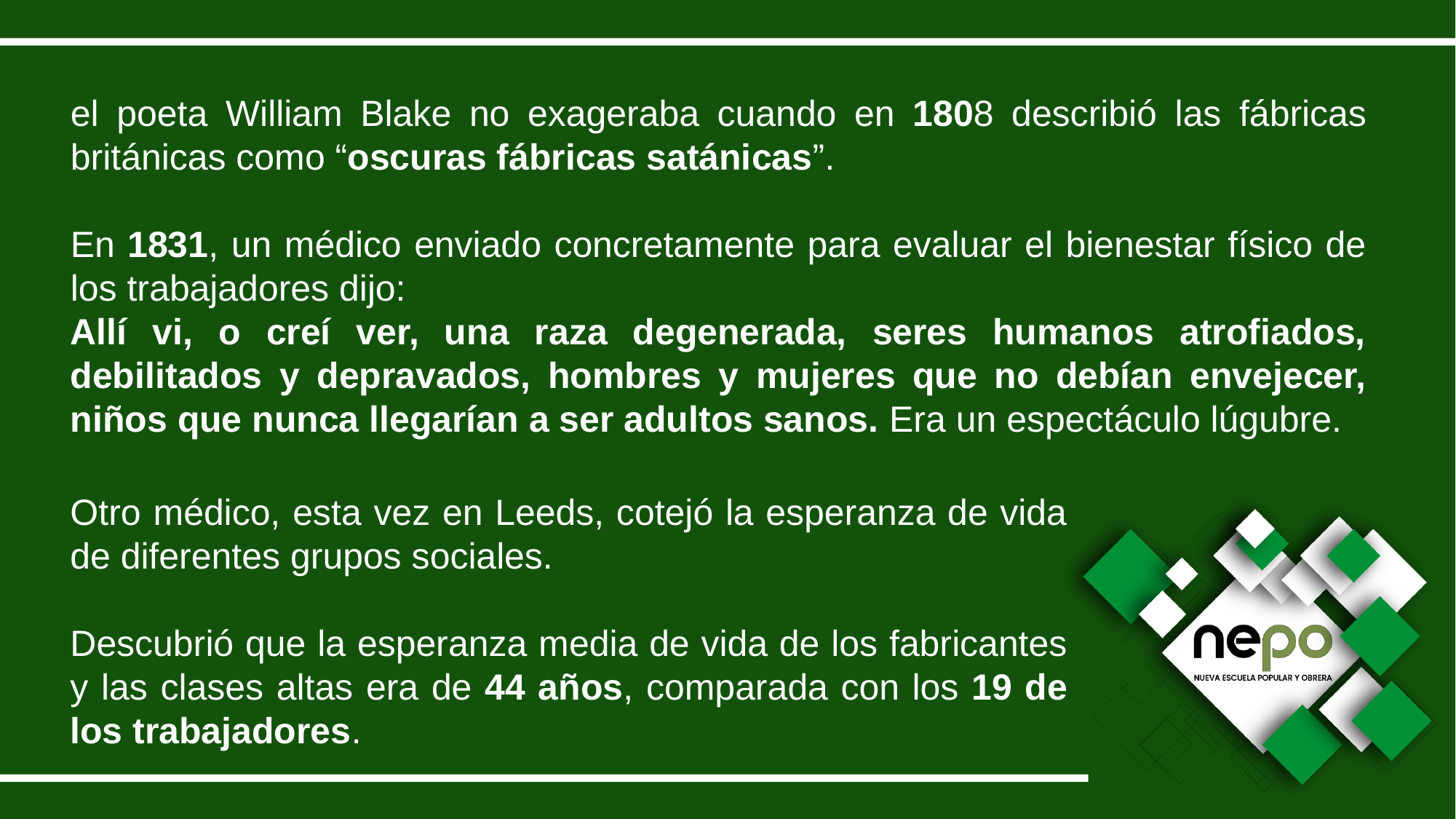

el poeta William Blake no exageraba cuando en 1808 describió las fábricas británicas como “oscuras fábricas satánicas”.

En 1831, un médico enviado concretamente para evaluar el bienestar físico de los trabajadores dijo:
Allí vi, o creí ver, una raza degenerada, seres humanos atrofiados, debilitados y depravados, hombres y mujeres que no debían envejecer, niños que nunca llegarían a ser adultos sanos. Era un espectáculo lúgubre.

Otro médico, esta vez en Leeds, cotejó la esperanza de vida de diferentes grupos sociales.

Descubrió que la esperanza media de vida de los fabricantes y las clases altas era de 44 años, comparada con los 19 de los trabajadores.